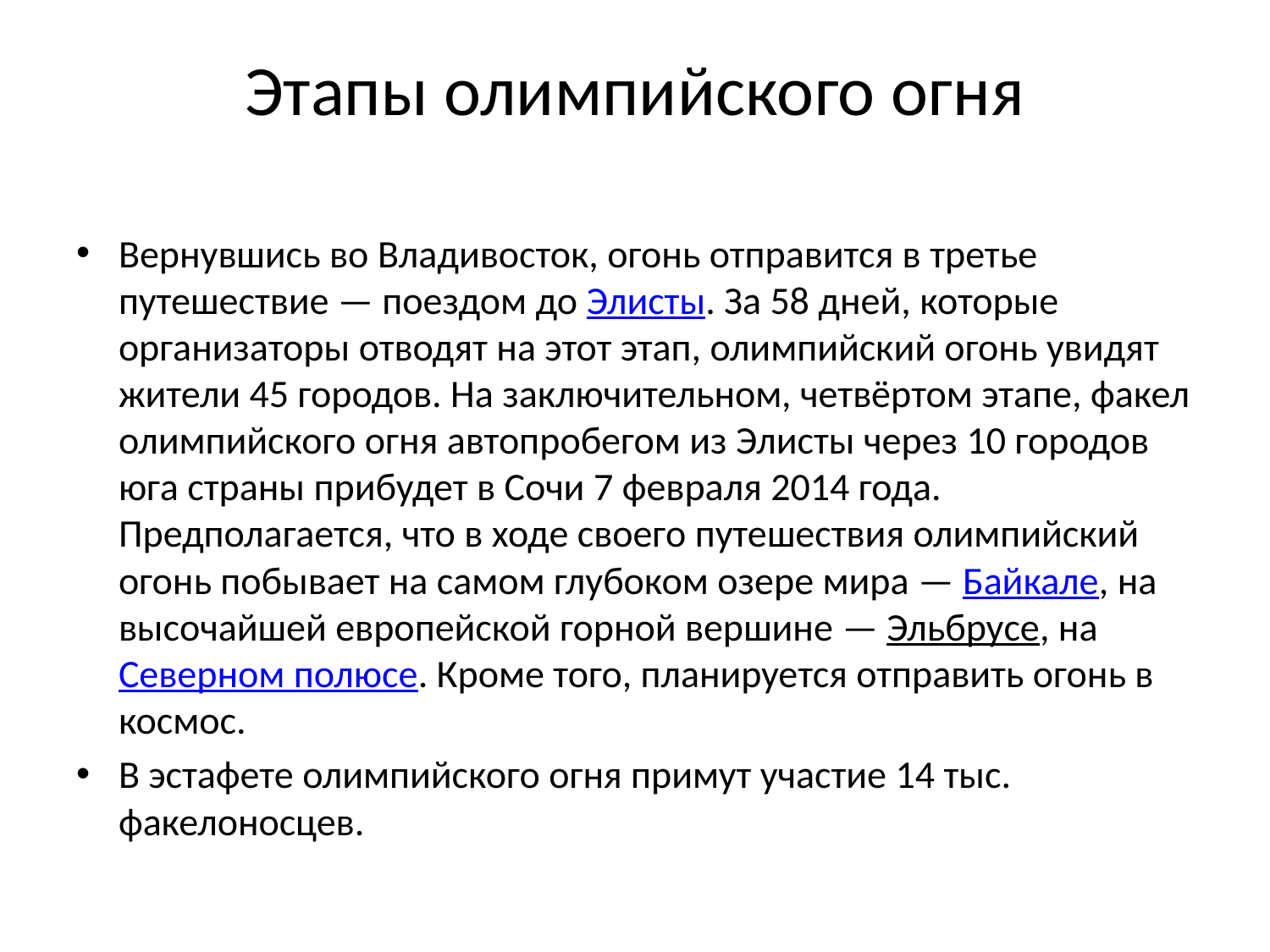

# Этапы олимпийского огня
Вернувшись во Владивосток, огонь отправится в третье путешествие — поездом до Элисты. За 58 дней, которые организаторы отводят на этот этап, олимпийский огонь увидят жители 45 городов. На заключительном, четвёртом этапе, факел олимпийского огня автопробегом из Элисты через 10 городов юга страны прибудет в Сочи 7 февраля 2014 года. Предполагается, что в ходе своего путешествия олимпийский огонь побывает на самом глубоком озере мира — Байкале, на высочайшей европейской горной вершине — Эльбрусе, на Северном полюсе. Кроме того, планируется отправить огонь в космос.
В эстафете олимпийского огня примут участие 14 тыс. факелоносцев.